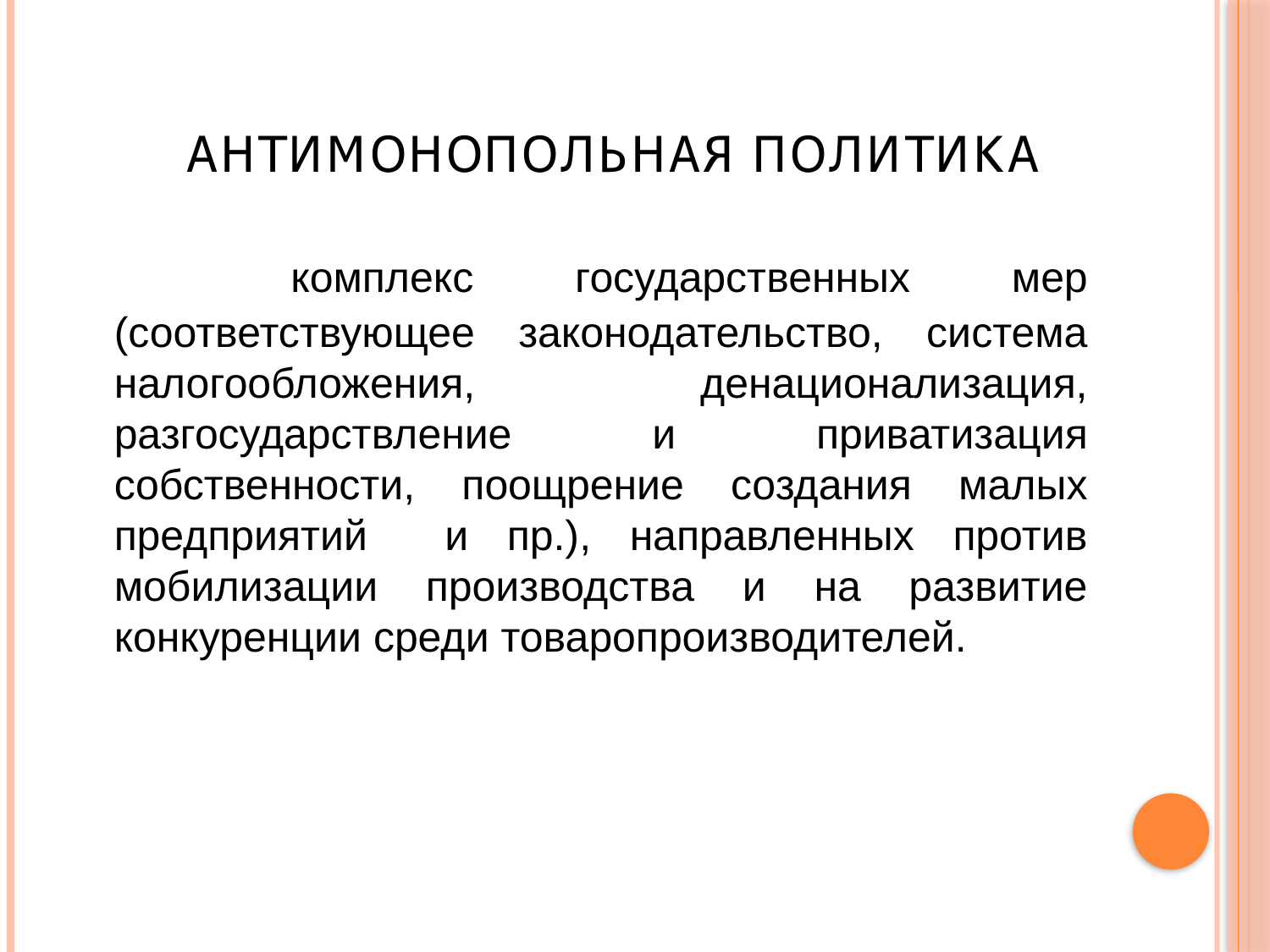

# АНТИМОНОПОЛЬНАЯ ПОЛИТИКА
  комплекс государственных мер (соответствующее законодательство, система налогообложения, денационализация, разгосударствление и приватизация собственности, поощрение создания малых предприятий  и пр.), направленных против мобилизации производства и на развитие конкуренции среди товаропроизводителей.